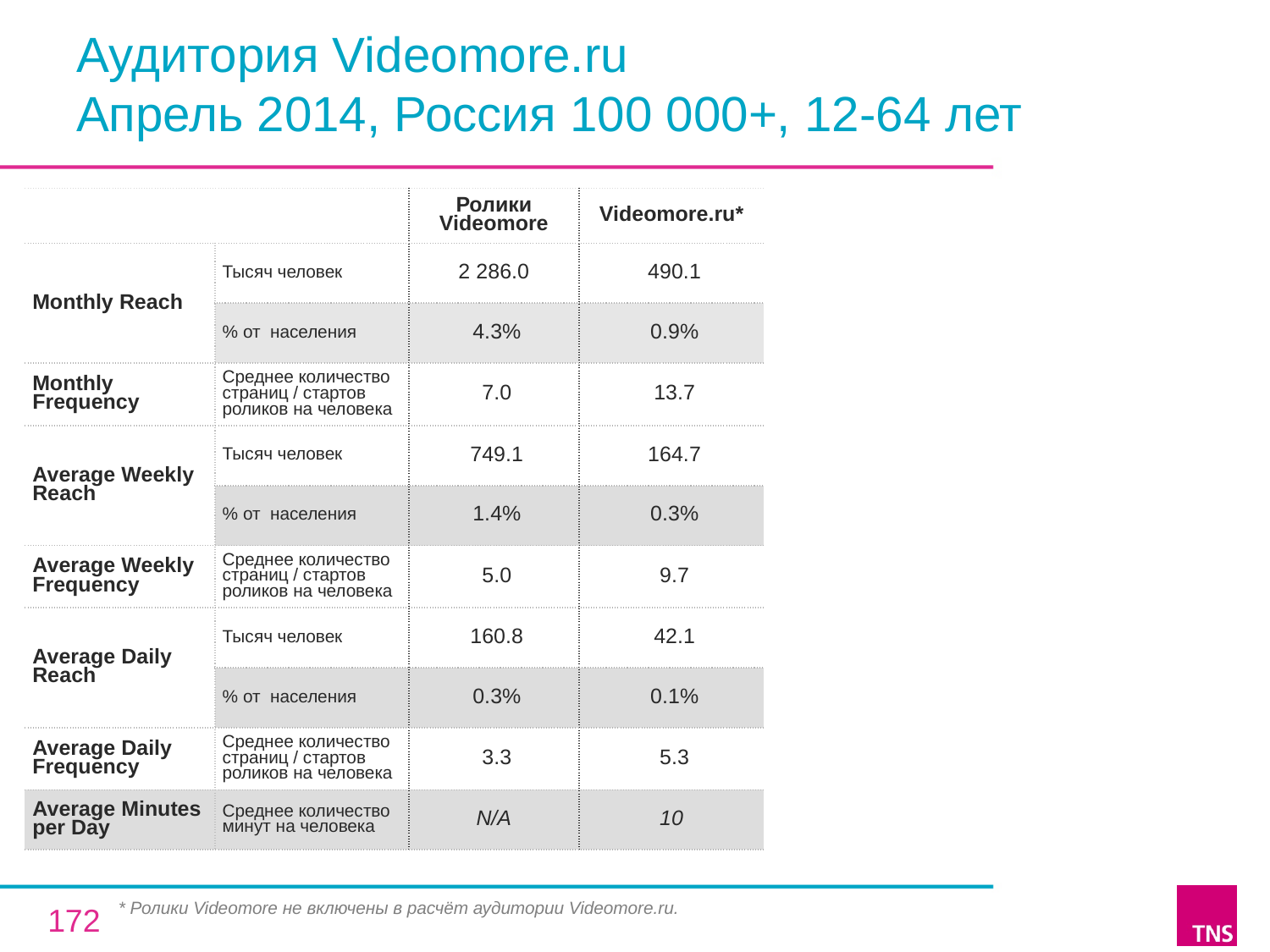

# Аудитория Videomore.ru Апрель 2014, Россия 100 000+, 12-64 лет
|  |  | Ролики Videomore | Videomore.ru\* |
| --- | --- | --- | --- |
| Monthly Reach | Тысяч человек | 2 286.0 | 490.1 |
|  | % от населения | 4.3% | 0.9% |
| Monthly Frequency | Среднее количество страниц / стартов роликов на человека | 7.0 | 13.7 |
| Average Weekly Reach | Тысяч человек | 749.1 | 164.7 |
|  | % от населения | 1.4% | 0.3% |
| Average Weekly Frequency | Среднее количество страниц / стартов роликов на человека | 5.0 | 9.7 |
| Average Daily Reach | Тысяч человек | 160.8 | 42.1 |
|  | % от населения | 0.3% | 0.1% |
| Average Daily Frequency | Среднее количество страниц / стартов роликов на человека | 3.3 | 5.3 |
| Average Minutes per Day | Среднее количество минут на человека | N/A | 10 |
* Ролики Videomore не включены в расчёт аудитории Videomore.ru.
172